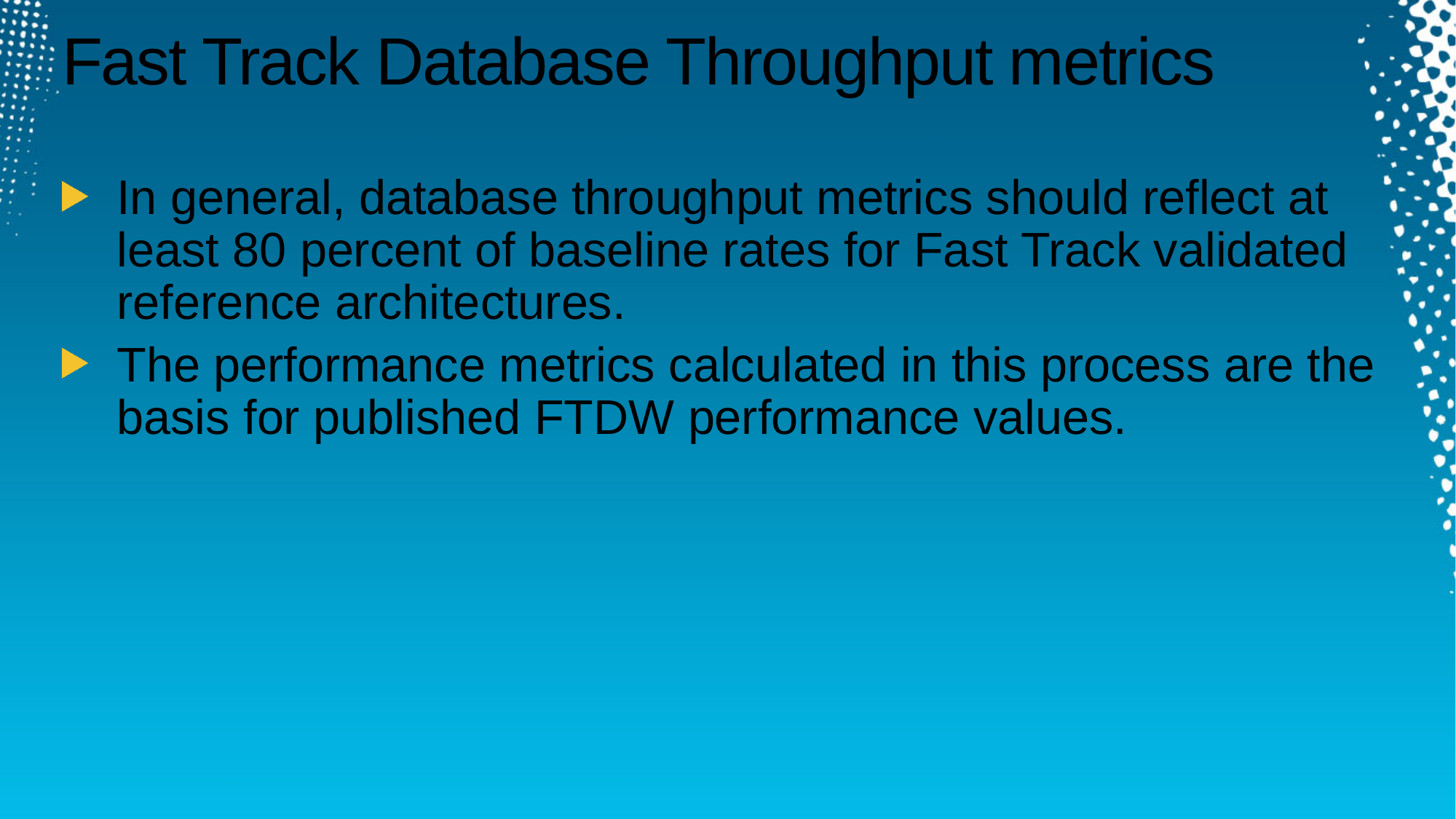

# Fast Track Database Throughput metrics
In general, database throughput metrics should reflect at least 80 percent of baseline rates for Fast Track validated reference architectures.
The performance metrics calculated in this process are the basis for published FTDW performance values.